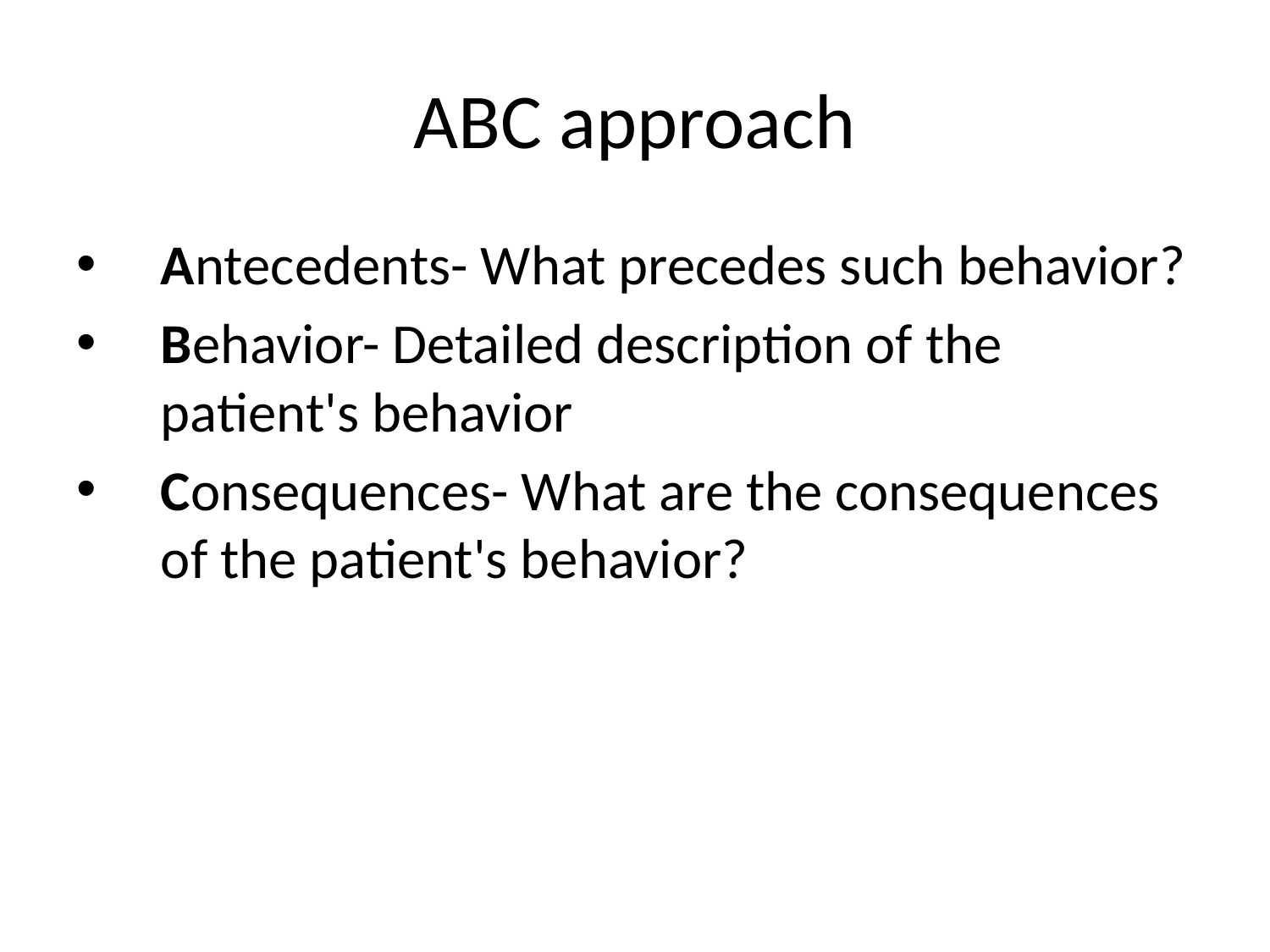

# ABC approach
Antecedents- What precedes such behavior?
Behavior- Detailed description of the patient's behavior
Consequences- What are the consequences of the patient's behavior?